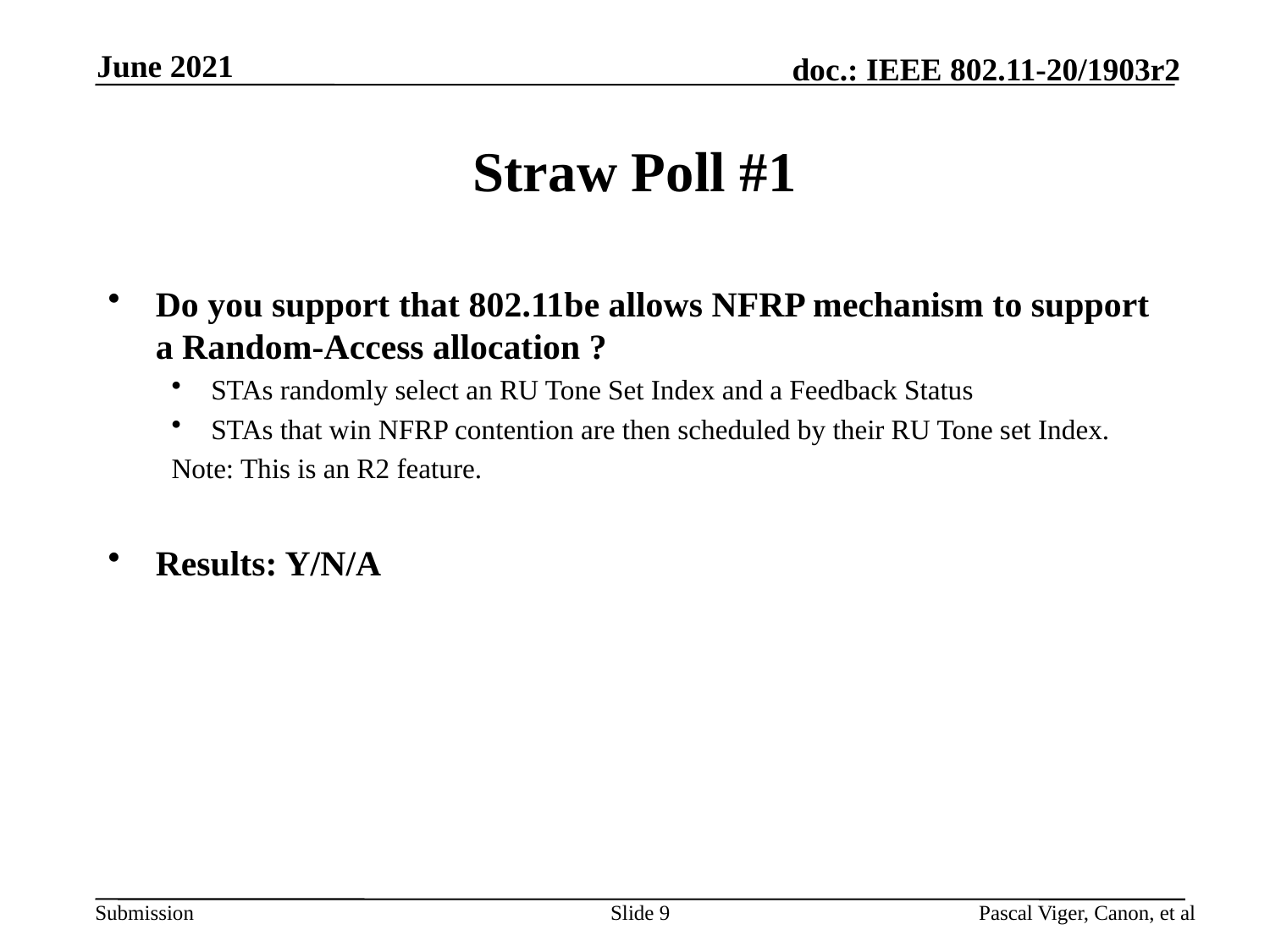

June 2021
Straw Poll #1
Do you support that 802.11be allows NFRP mechanism to support a Random-Access allocation ?
STAs randomly select an RU Tone Set Index and a Feedback Status
STAs that win NFRP contention are then scheduled by their RU Tone set Index.
Note: This is an R2 feature.

Results: Y/N/A
Slide 9
Pascal Viger, Canon, et al